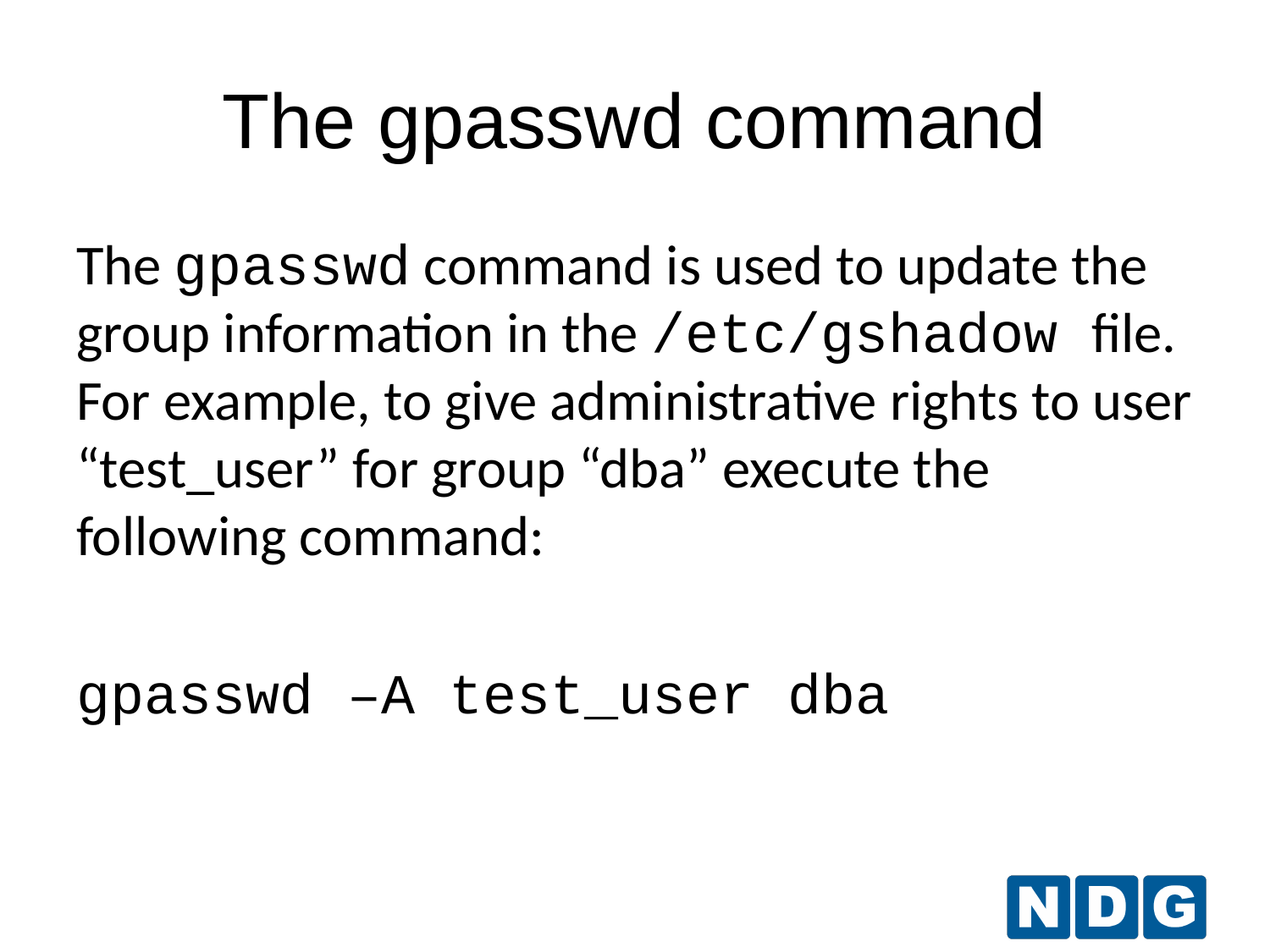

The gpasswd command
The gpasswd command is used to update the group information in the /etc/gshadow file.  For example, to give administrative rights to user “test_user” for group “dba” execute the following command:

gpasswd –A test_user dba